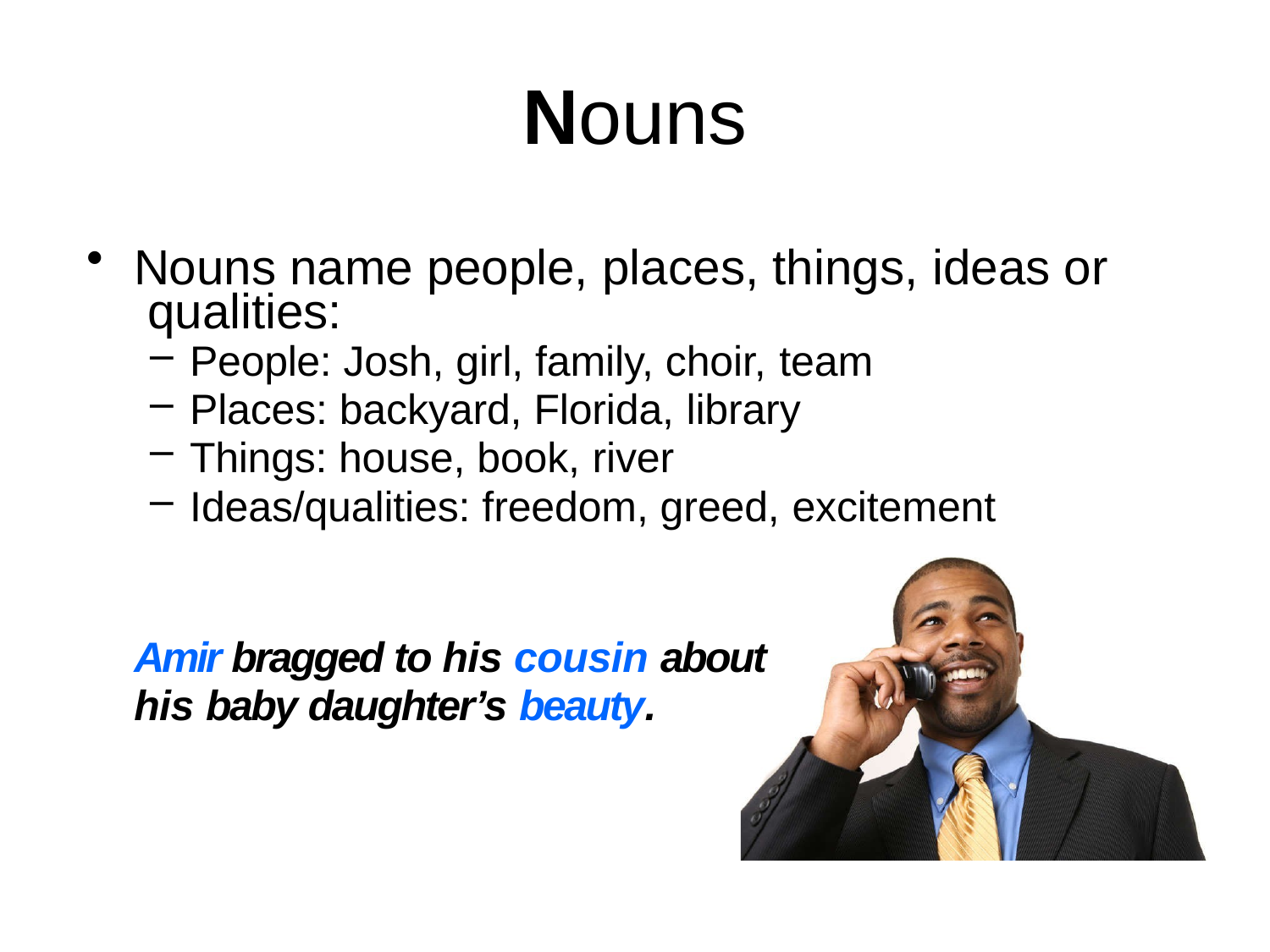

# Nouns
Nouns name people, places, things, ideas or  qualities:
People: Josh, girl, family, choir, team
Places: backyard, Florida, library
Things: house, book, river
Ideas/qualities: freedom, greed, excitement

Amir bragged to his cousin about  his baby daughter’s beauty.